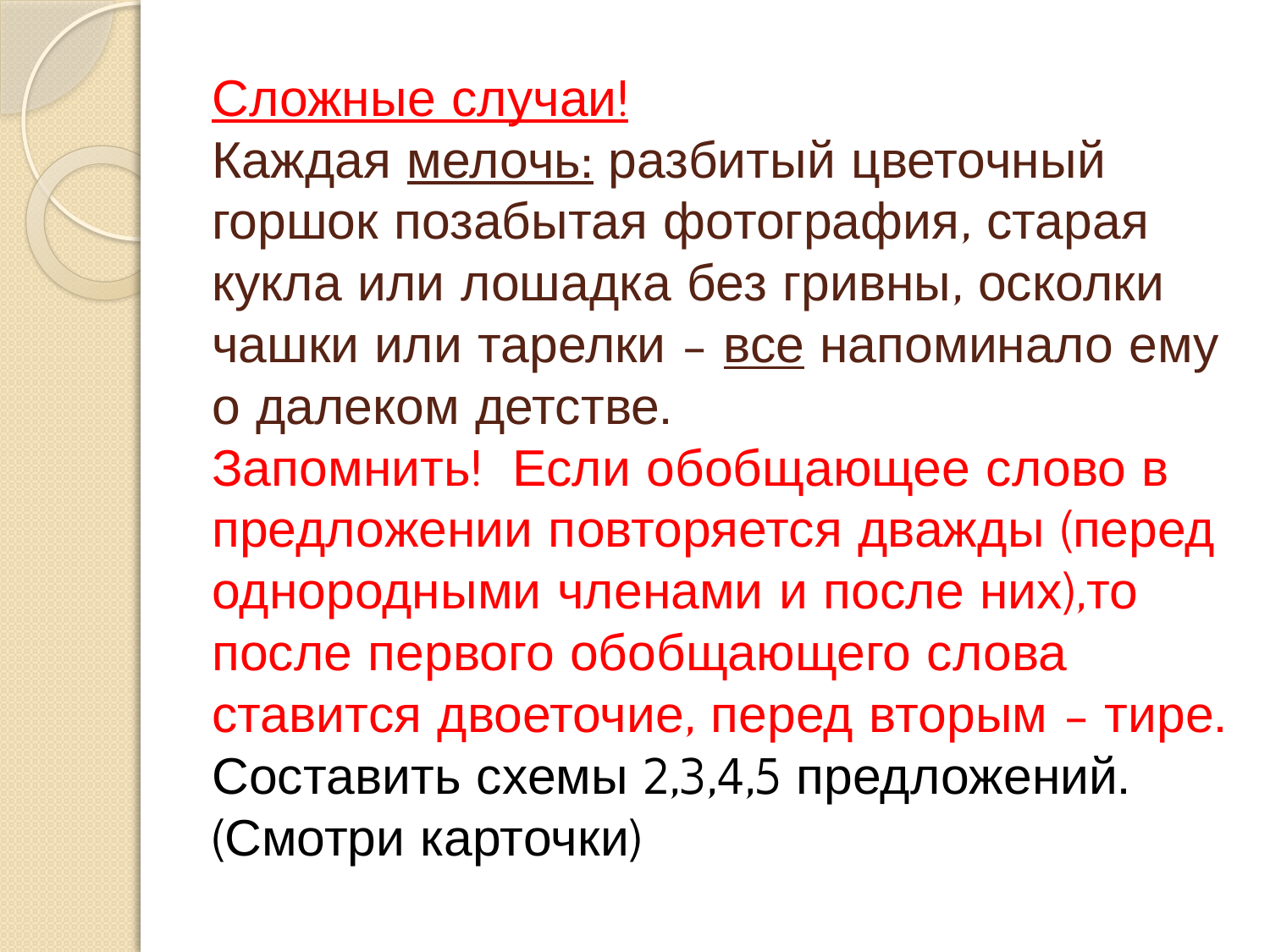

# Сложные случаи! Каждая мелочь: разбитый цветочный горшок позабытая фотография, старая кукла или лошадка без гривны, осколки чашки или тарелки – все напоминало ему о далеком детстве. Запомнить!  Если обобщающее слово в предложении повторяется дважды (перед однородными членами и после них),то  после первого обобщающего слова ставится двоеточие, перед вторым – тире. Составить схемы 2,3,4,5 предложений. (Смотри карточки)